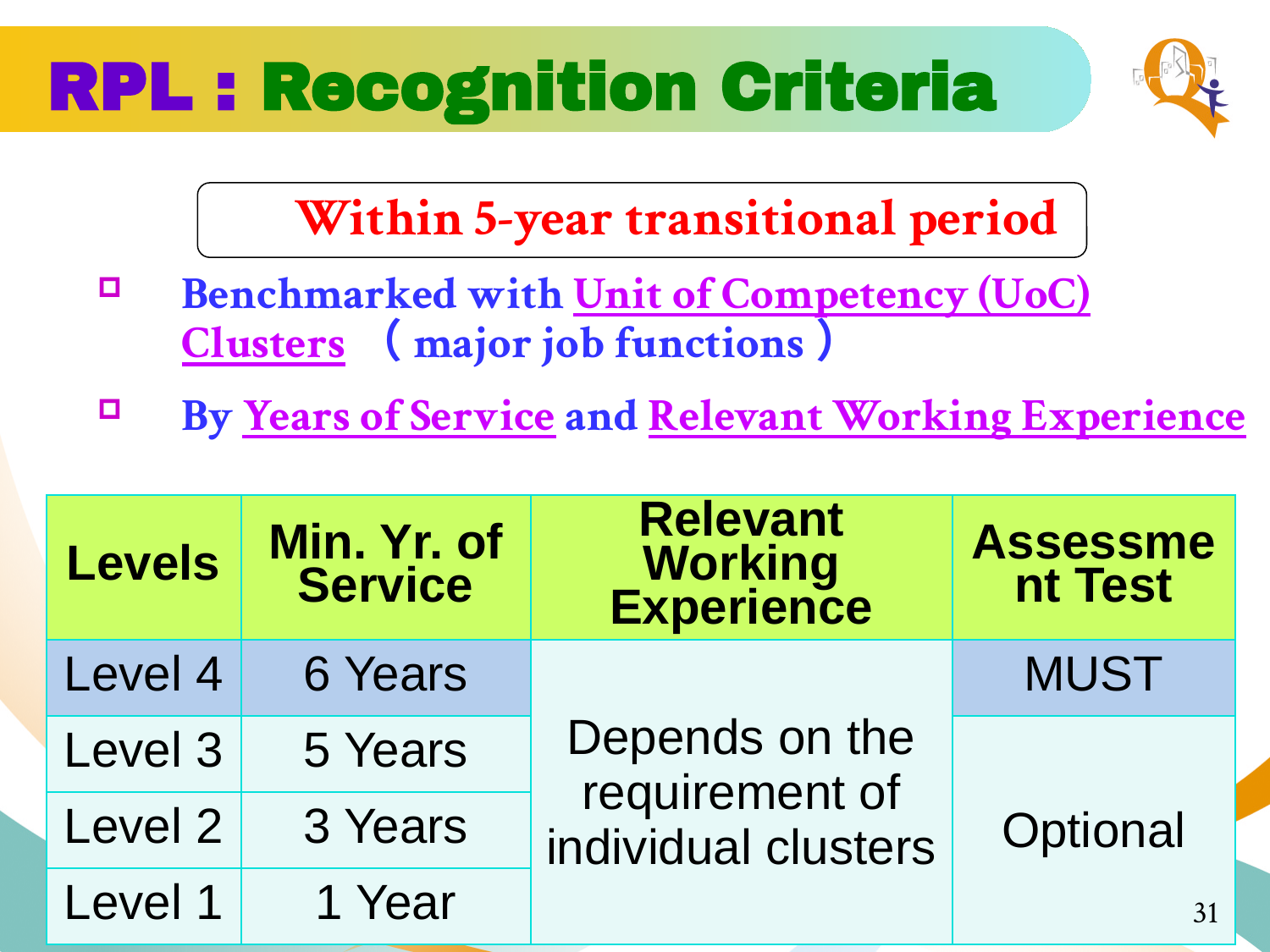

RPL : Recognition Criteria
Within 5-year transitional period
Benchmarked with Unit of Competency (UoC) Clusters（major job functions）
By Years of Service and Relevant Working Experience

| Levels | Min. Yr. of Service | Relevant Working Experience | Assessment Test |
| --- | --- | --- | --- |
| Level 4 | 6 Years | Depends on the requirement of individual clusters | MUST |
| Level 3 | 5 Years |  | Optional |
| Level 2 | 3 Years |  |  |
| Level 1 | 1 Year |  |  |
31